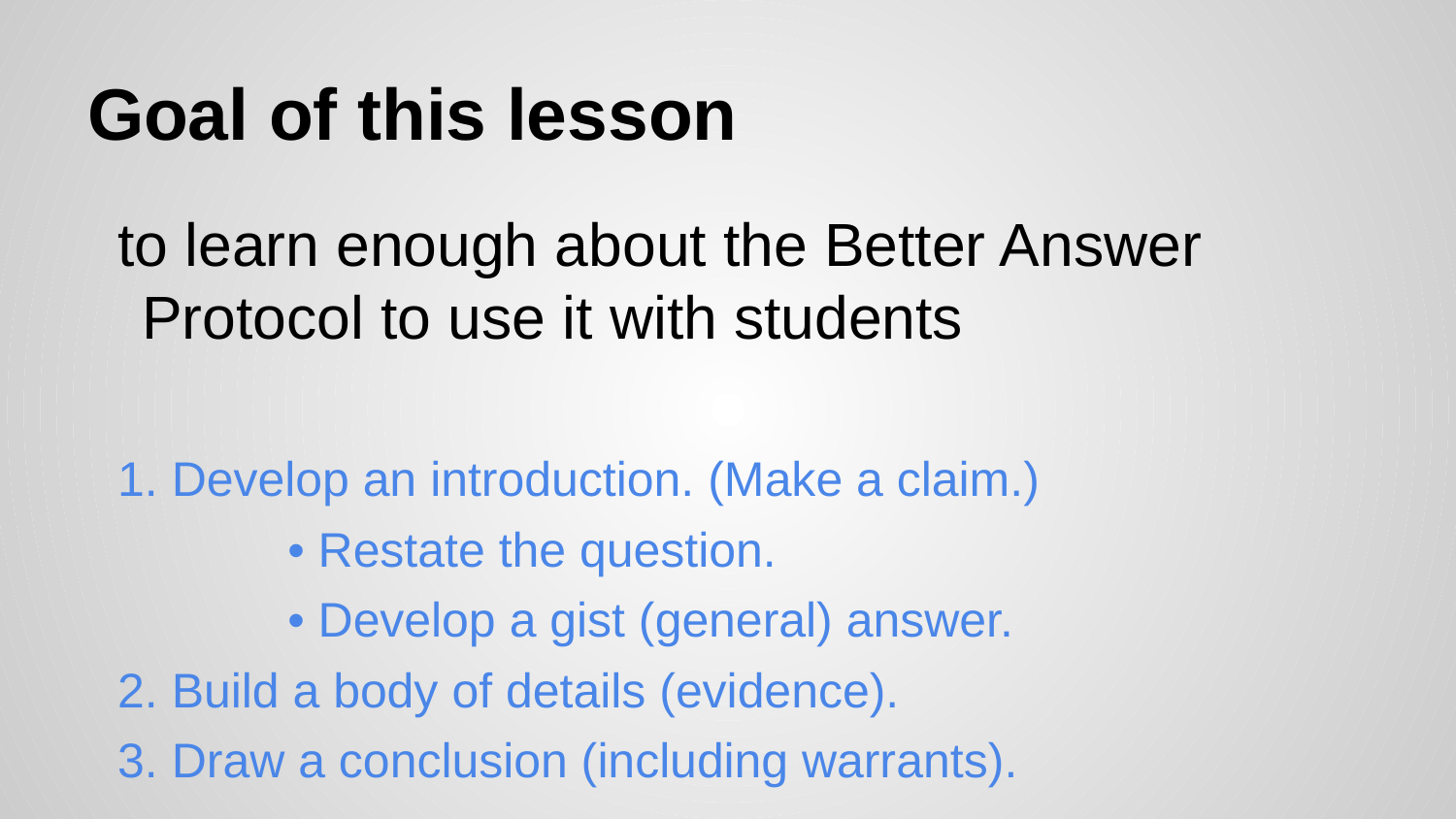

# Goal of this lesson
to learn enough about the Better Answer Protocol to use it with students

1. Develop an introduction. (Make a claim.)
  	• Restate the question.
  	• Develop a gist (general) answer.
2. Build a body of details (evidence).
3. Draw a conclusion (including warrants).